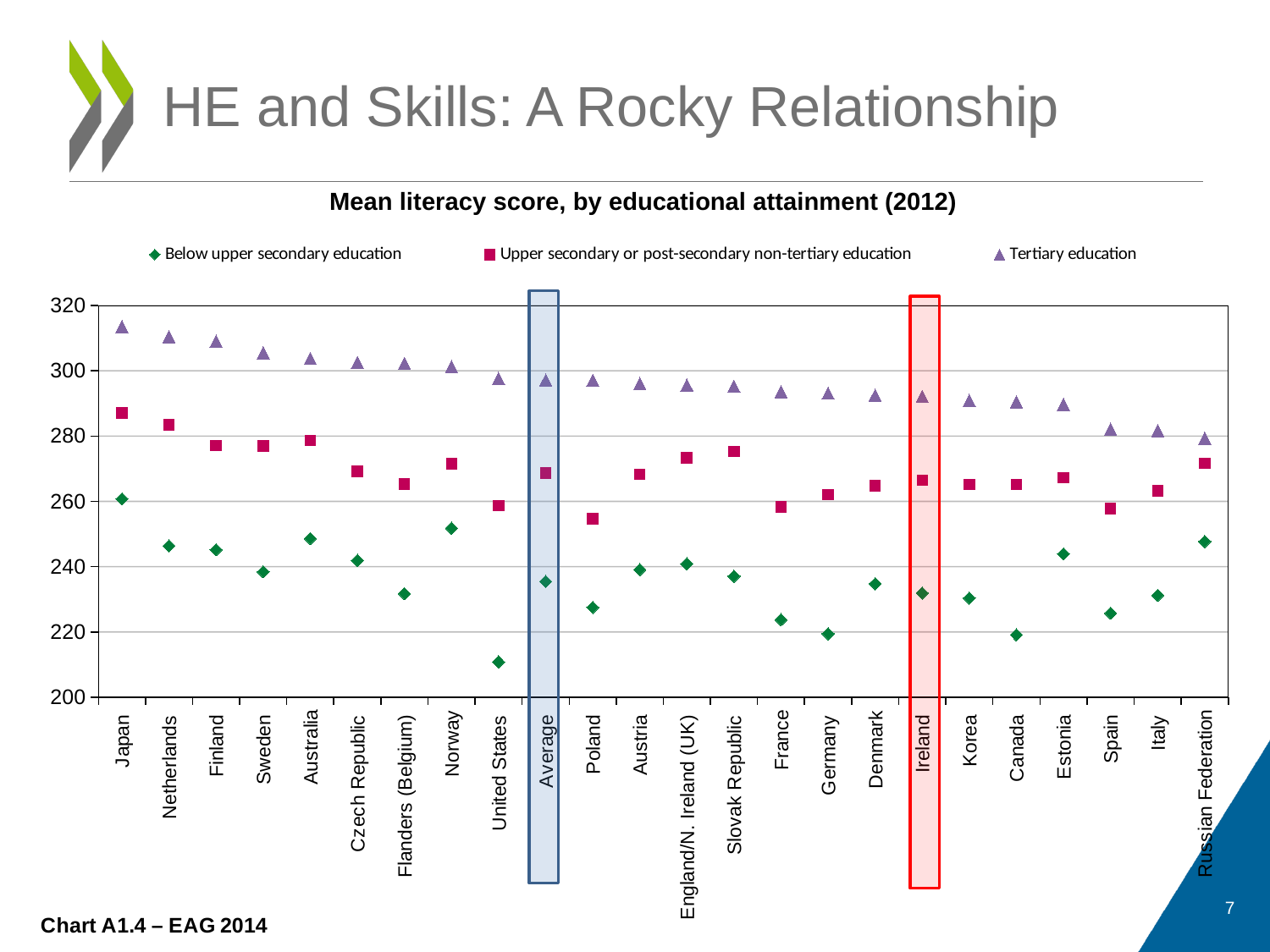

# HE and Skills: A Rocky Relationship
Mean literacy score, by educational attainment (2012)

### Chart

| Category | Below upper secondary education | Upper secondary or post-secondary non-tertiary education | Tertiary education |
|---|---|---|---|
| Japan  | 260.7730578242689 | 287.0734357187741 | 313.54074207257065 |
| Netherlands  | 246.3981653903267 | 283.443397881927 | 310.4757669446773 |
| Finland  | 245.19667187589215 | 277.1161350364565 | 309.05672099007535 |
| Sweden  | 238.4450507592541 | 277.02567296575 | 305.5040876641935 |
| Australia | 248.6256526767079 | 278.7198283966106 | 303.81579999588723 |
| Czech Republic  | 241.91081377539234 | 269.15502101029534 | 302.5635687773401 |
| Flanders (Belgium)  | 231.72130228393016 | 265.3342335927728 | 302.2749616336722 |
| Norway | 251.777196041837 | 271.5236741141148 | 301.32745095130525 |
| United States  | 210.81835950655517 | 258.72495434036443 | 297.6575482021125 |
| Average  | 235.4728455327229 | 268.6340414983103 | 297.12616840805845 |
| Poland  | 227.5152449540623 | 254.68042868545203 | 297.08997145419596 |
| Austria  | 239.0946176430481 | 268.25084483235923 | 296.08369533693167 |
| England/N. Ireland (UK)  | 240.87526437285632 | 273.3938700569482 | 295.68655610783753 |
| Slovak Republic  | 237.07012805820654 | 275.3376263435907 | 295.24186242906615 |
| France | 223.75162084795306 | 258.32595602994246 | 293.623223534643 |
| Germany  | 219.4193279652095 | 262.0453145646876 | 293.15605954536596 |
| Denmark | 234.7527111562418 | 264.8132973270577 | 292.54560169279296 |
| Ireland  | 231.89551202276084 | 266.54041553168275 | 292.1673242236576 |
| Korea  | 230.3745932483986 | 265.1475085135213 | 290.94950059805757 |
| Canada  | 219.10451711567958 | 265.122607702609 | 290.42454926661145 |
| Estonia  | 243.93195028018272 | 267.2145723909483 | 289.75657159153536 |
| Spain  | 225.744093174196 | 257.7820049746954 | 282.14559977683723 |
| Italy  | 231.20675074694378 | 263.17811295226795 | 281.6885421879196 |
| Russian Federation | 247.71343120747042 | 271.69115770013633 | 279.35502270614916 |
7